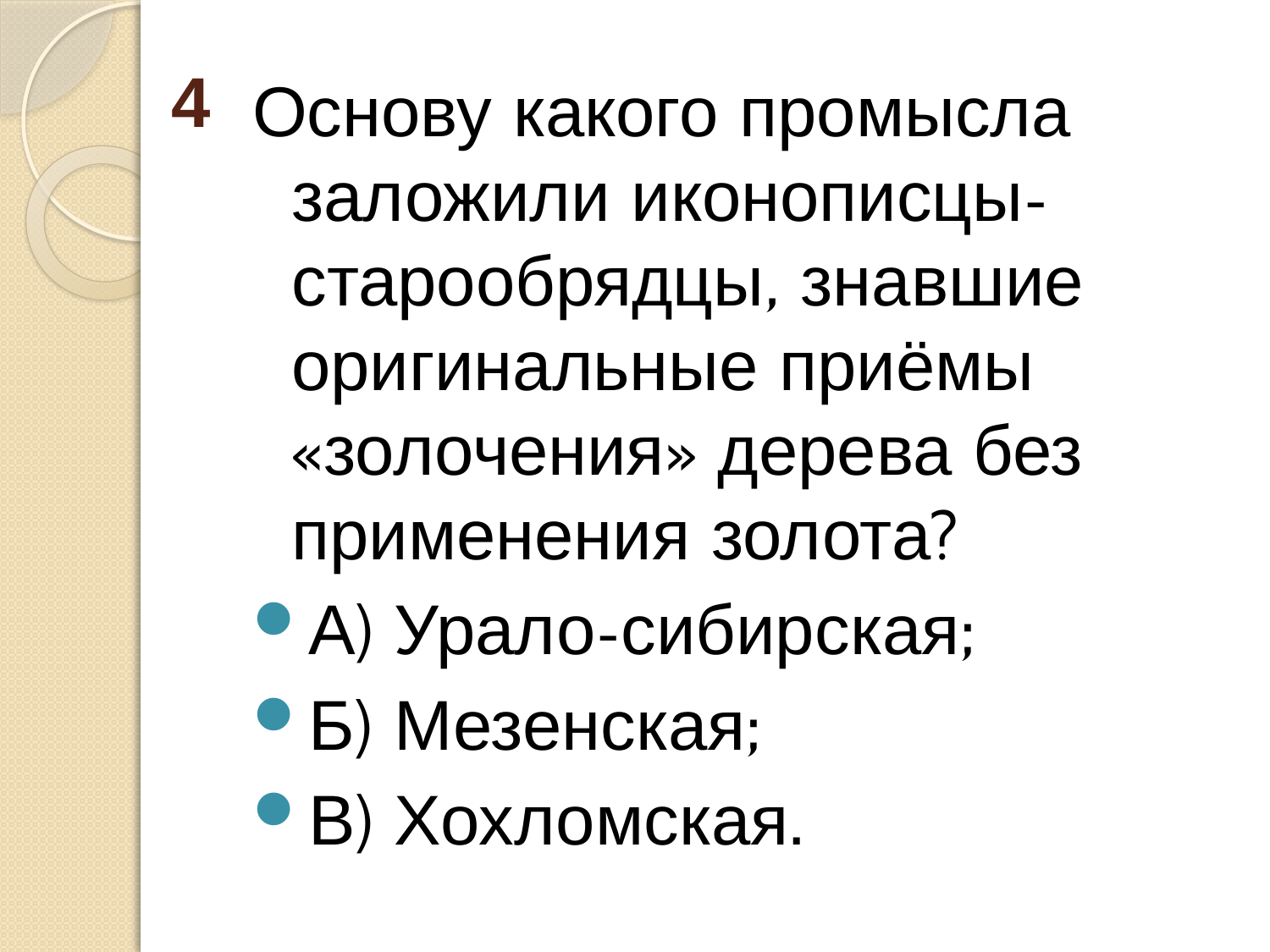

# 4
Основу какого промысла заложили иконописцы-старообрядцы, знавшие оригинальные приёмы «золочения» дерева без применения золота?
А) Урало-сибирская;
Б) Мезенская;
В) Хохломская.